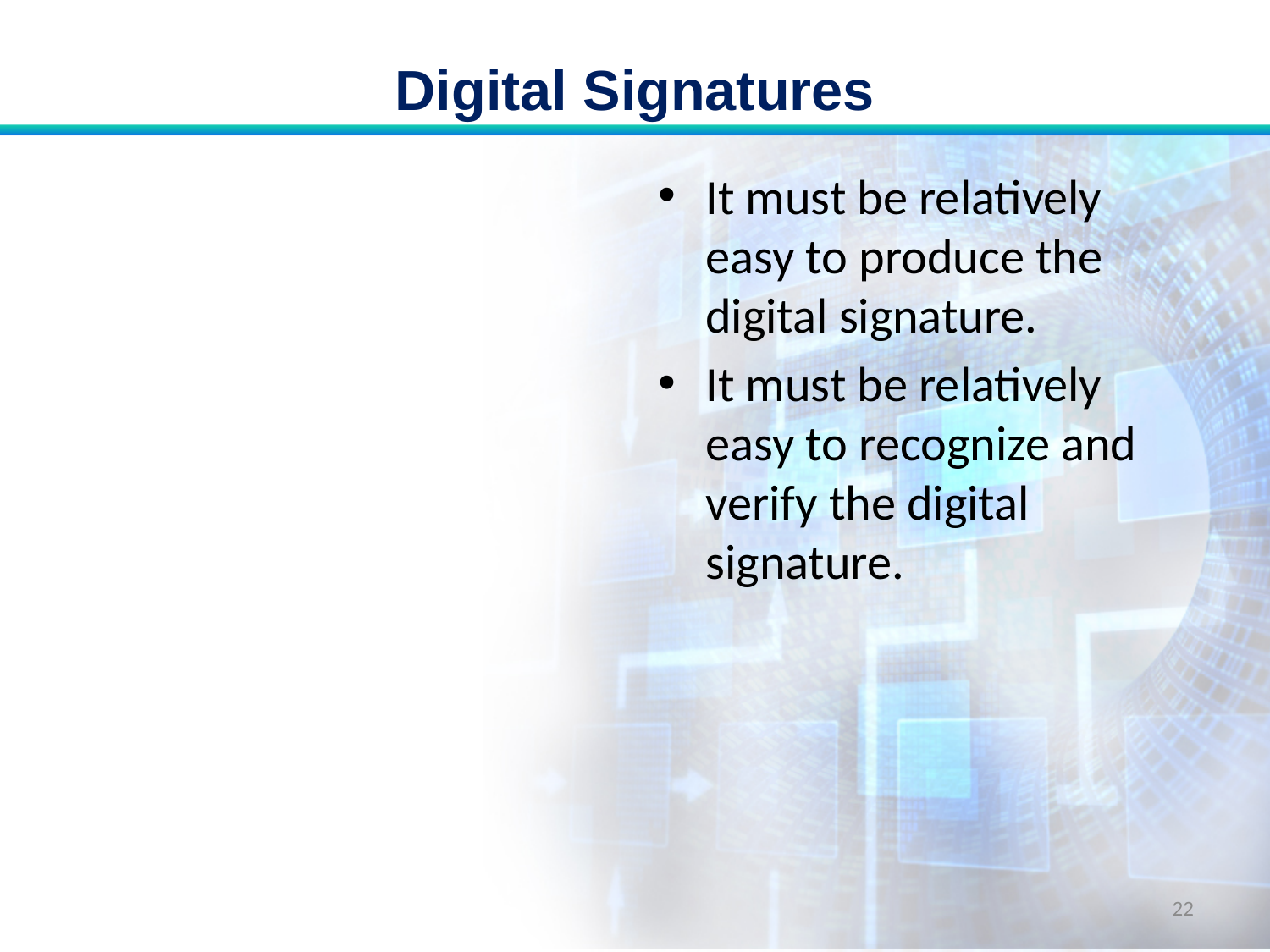

# Digital Signatures
It must be relatively easy to produce the digital signature.
It must be relatively easy to recognize and verify the digital signature.
22